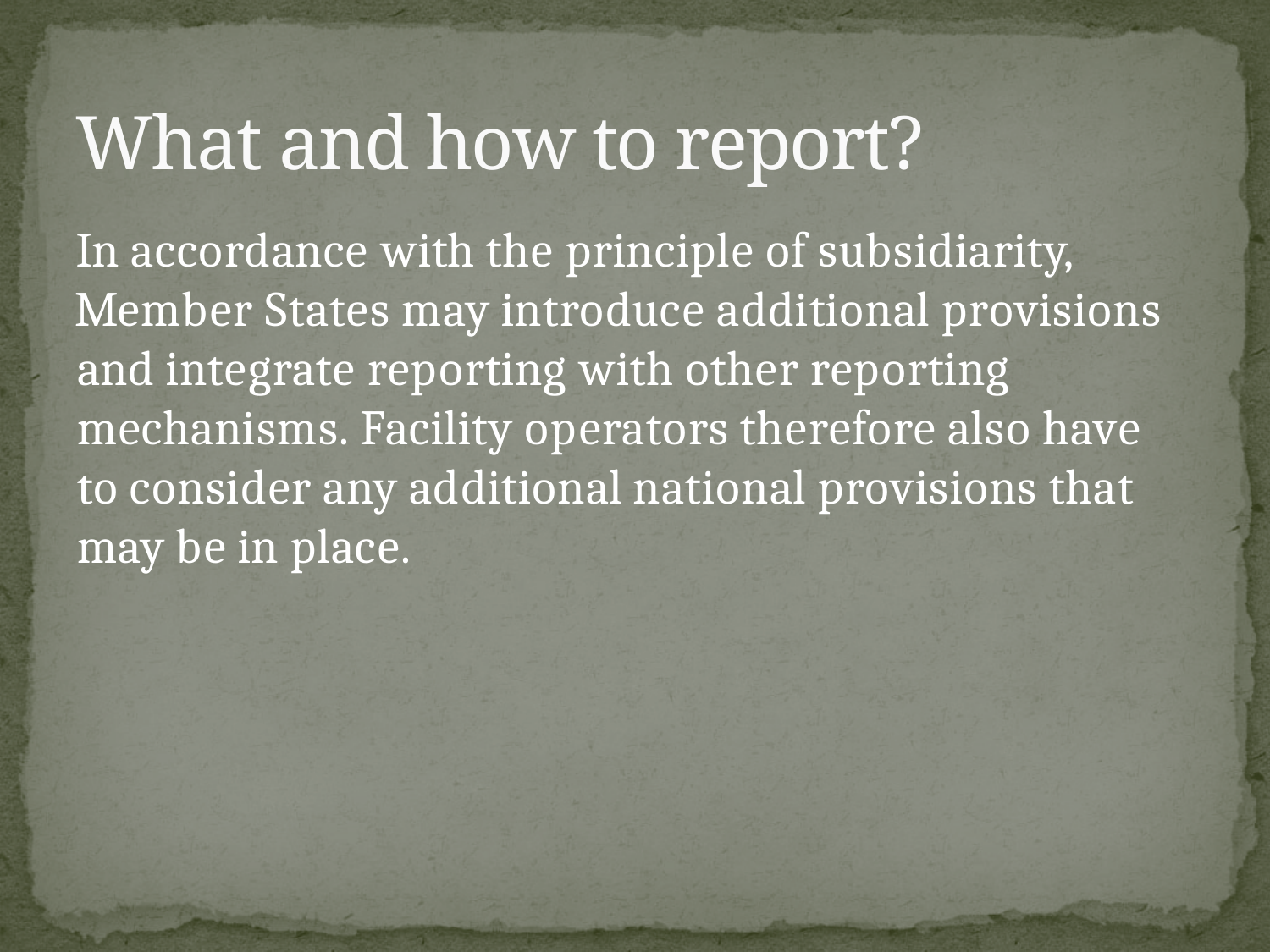

# What and how to report?
In accordance with the principle of subsidiarity, Member States may introduce additional provisions and integrate reporting with other reporting mechanisms. Facility operators therefore also have to consider any additional national provisions that may be in place.